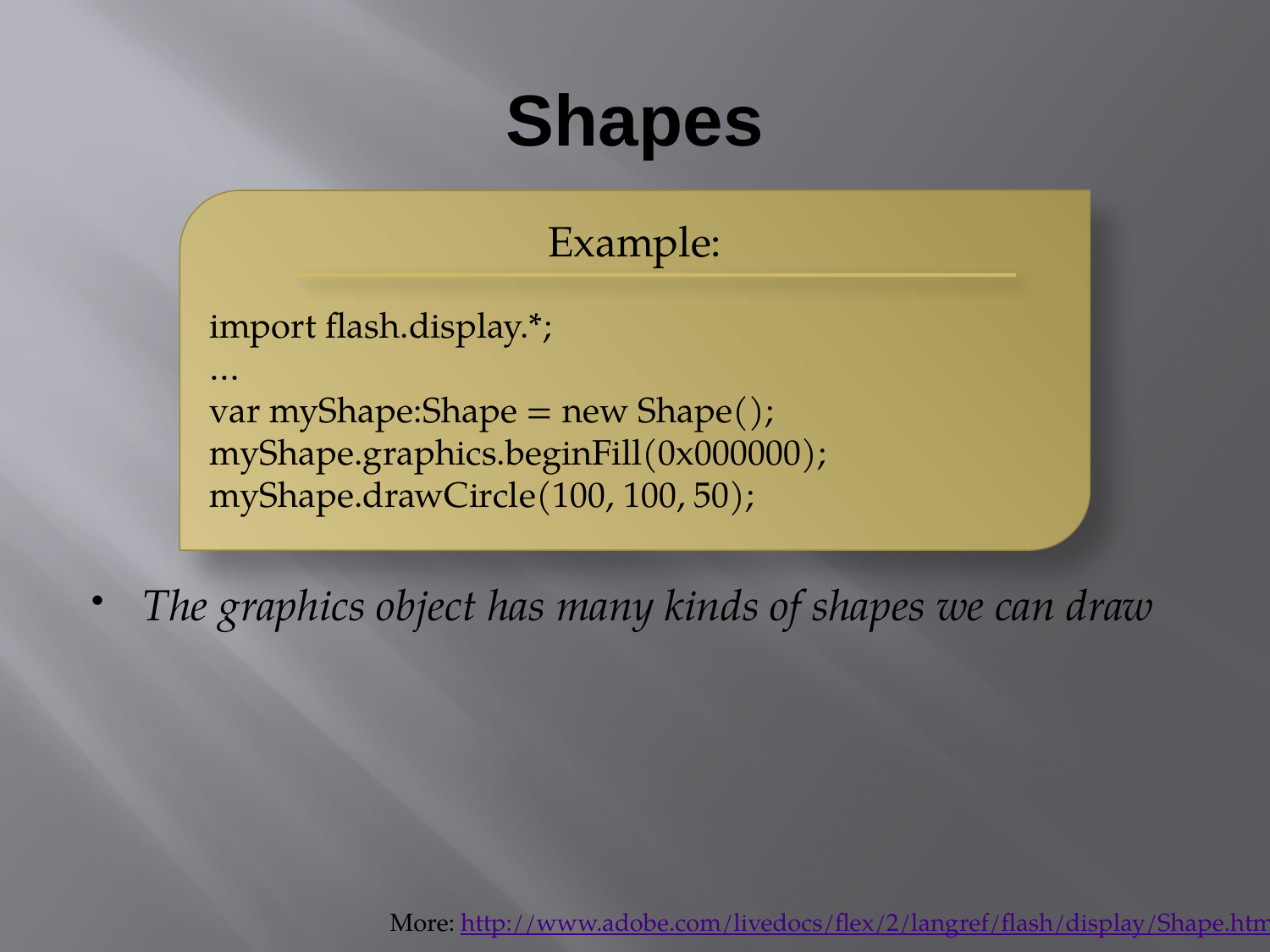

# Shapes
Example:

import flash.display.*;
…
var myShape:Shape = new Shape();
myShape.graphics.beginFill(0x000000);
myShape.drawCircle(100, 100, 50);
The graphics object has many kinds of shapes we can draw
More: http://www.adobe.com/livedocs/flex/2/langref/flash/display/Shape.html